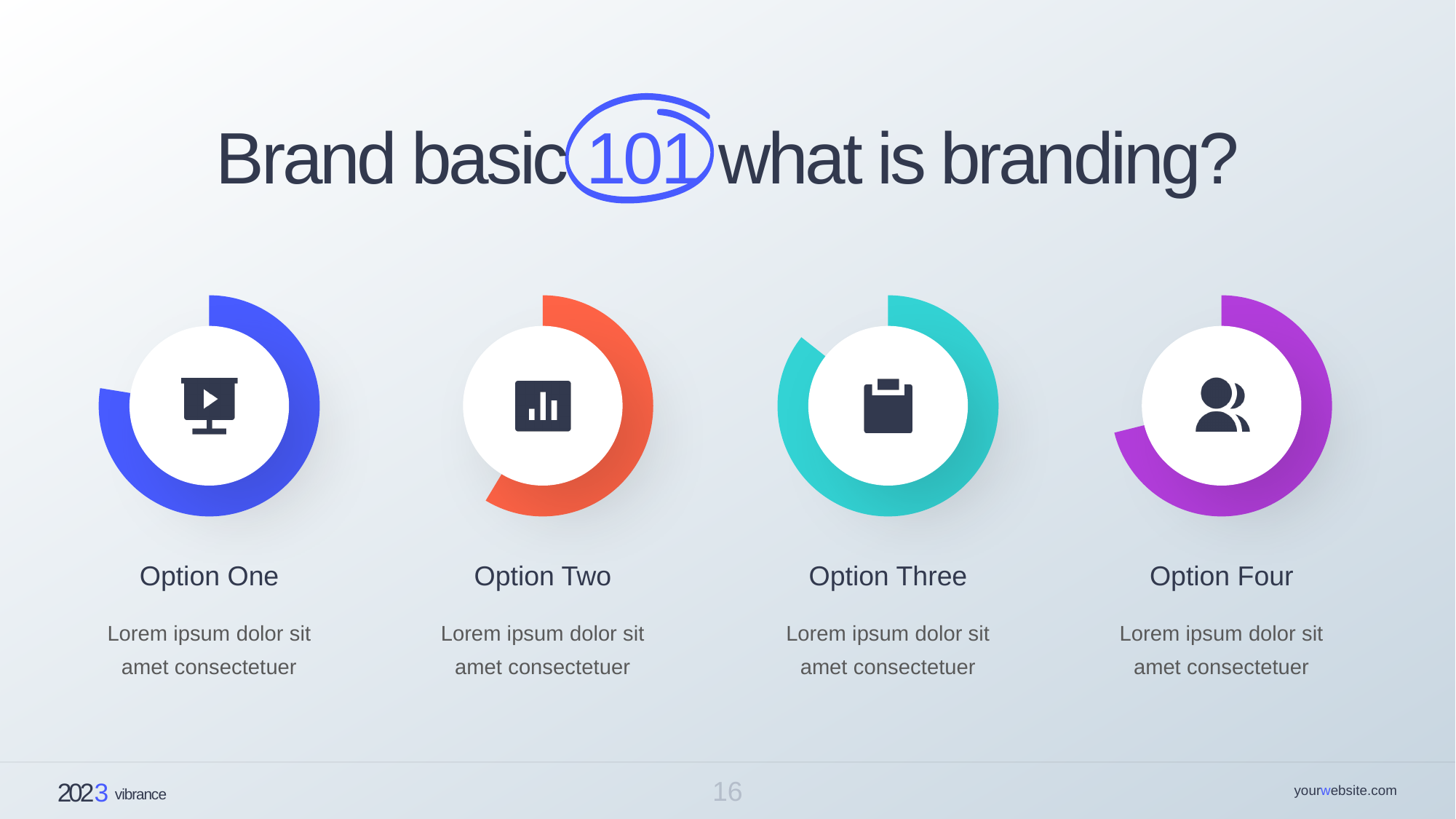

Brand basic 101 what is branding?

Option One
Lorem ipsum dolor sit amet consectetuer

Option Two
Lorem ipsum dolor sit amet consectetuer

Lorem ipsum dolor sit amet consectetuer
Option Three

Option Four
Lorem ipsum dolor sit amet consectetuer